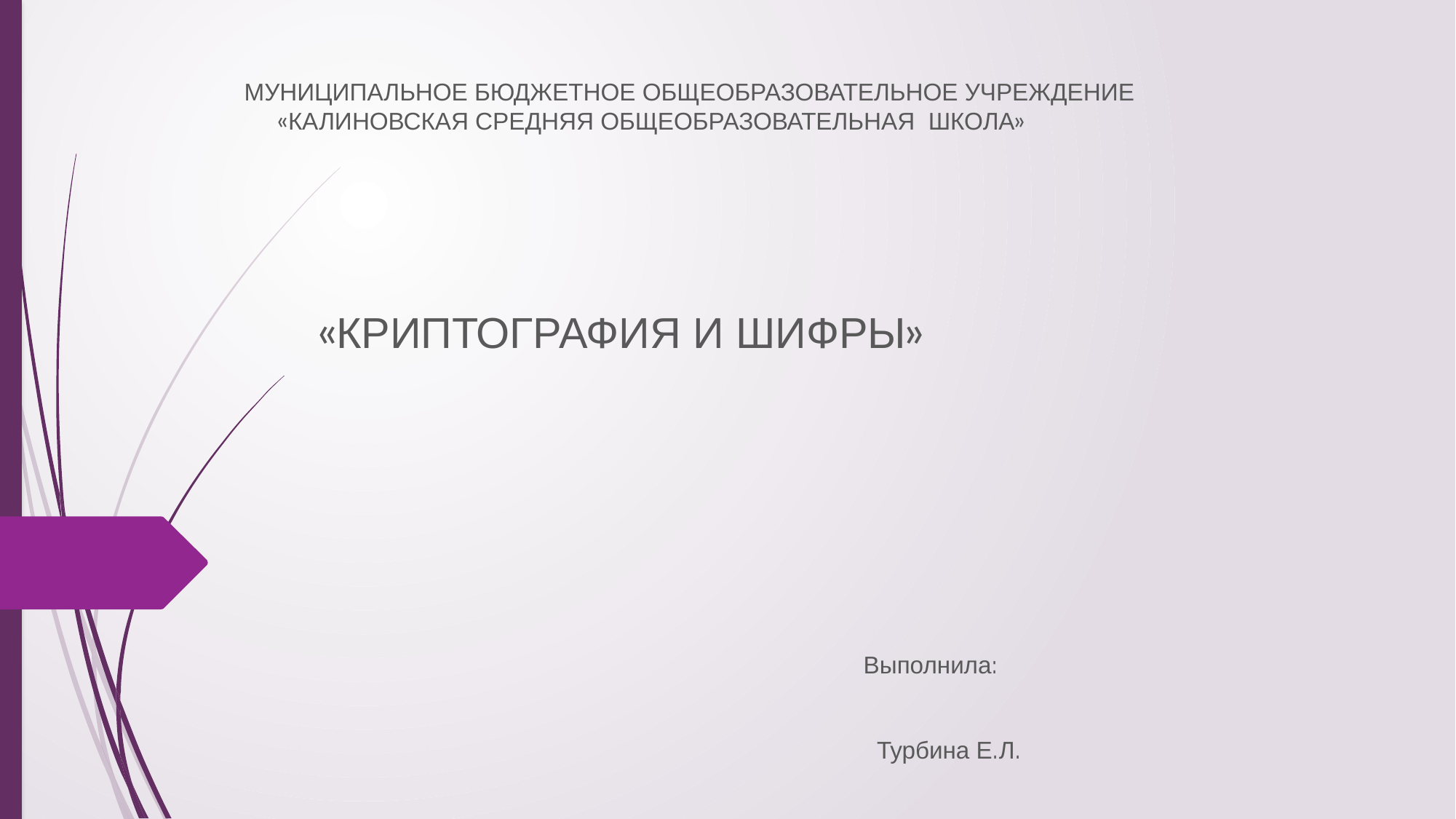

МУНИЦИПАЛЬНОЕ БЮДЖЕТНОЕ ОБЩЕОБРАЗОВАТЕЛЬНОЕ УЧРЕЖДЕНИЕ
                           «КАЛИНОВСКАЯ СРЕДНЯЯ ОБЩЕОБРАЗОВАТЕЛЬНАЯ  ШКОЛА»

                                 «КРИПТОГРАФИЯ И ШИФРЫ»

                                                                                                                  Выполнила:

                                                                                                                    Турбина Е.Л.

#